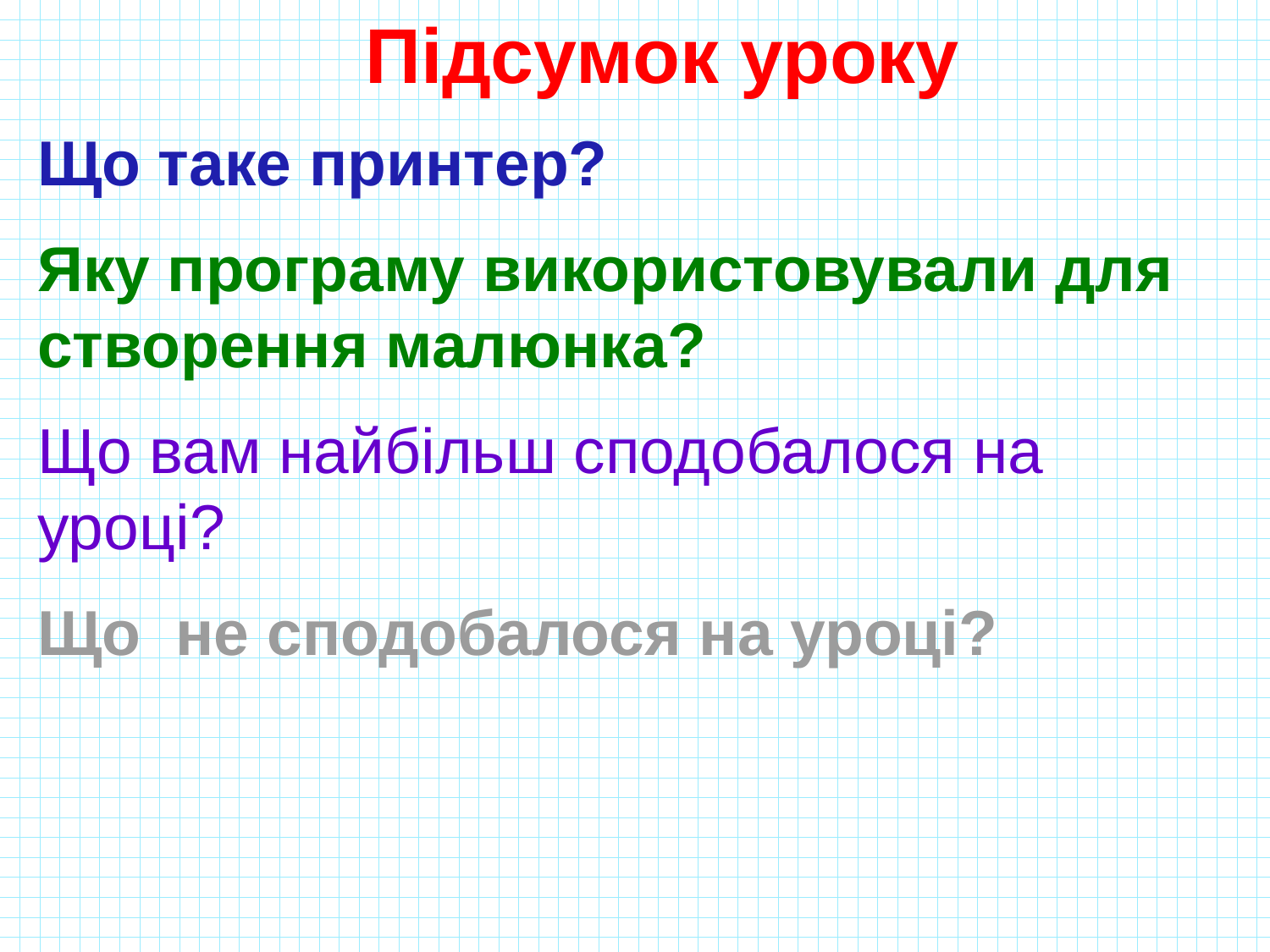

Підсумок уроку

Що таке принтер?

Яку програму використовували для створення малюнка?

Що вам найбільш сподобалося на уроці?

Що  не сподобалося на уроці?